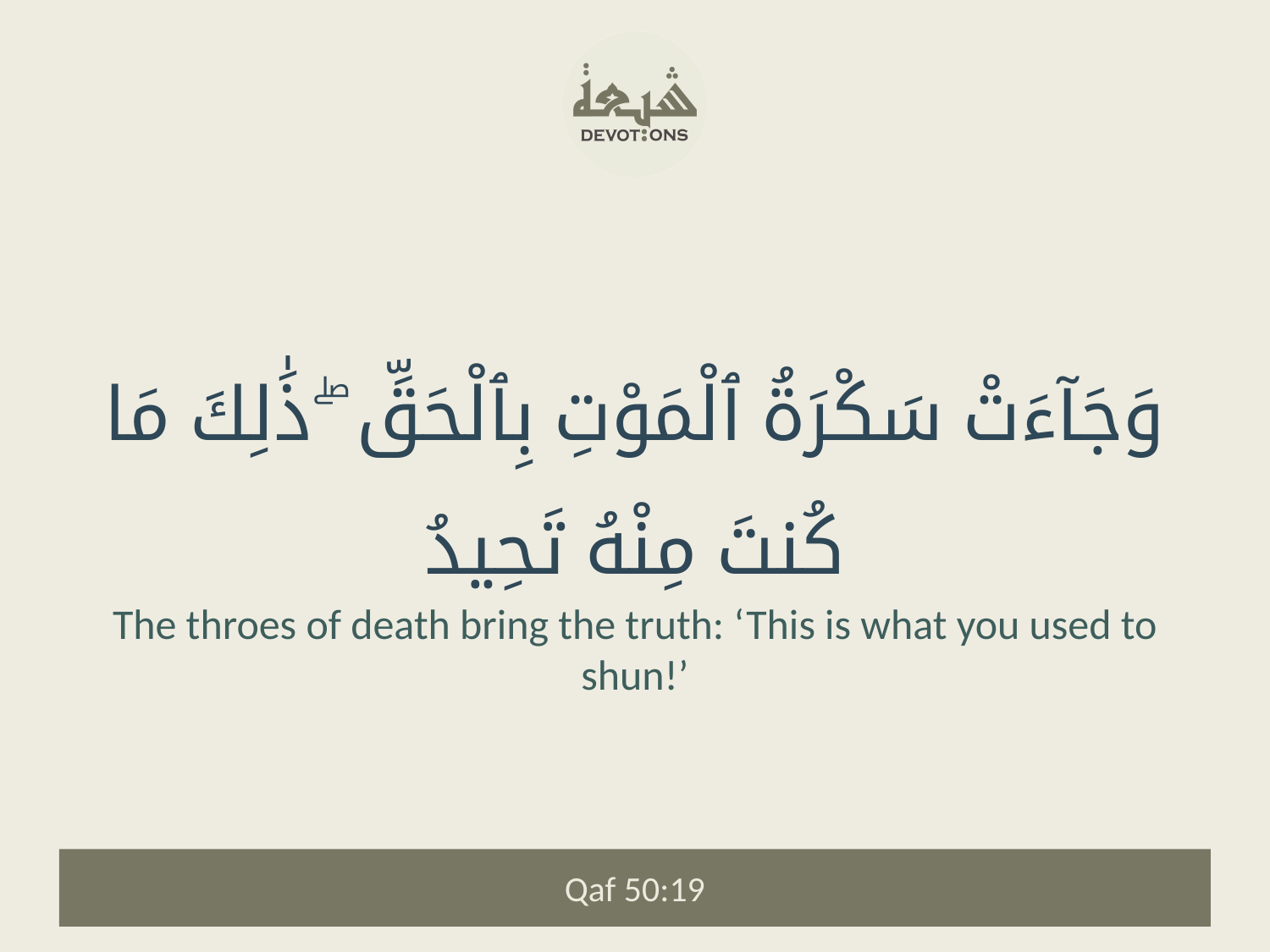

وَجَآءَتْ سَكْرَةُ ٱلْمَوْتِ بِٱلْحَقِّ ۖ ذَٰلِكَ مَا كُنتَ مِنْهُ تَحِيدُ
The throes of death bring the truth: ‘This is what you used to shun!’
Qaf 50:19